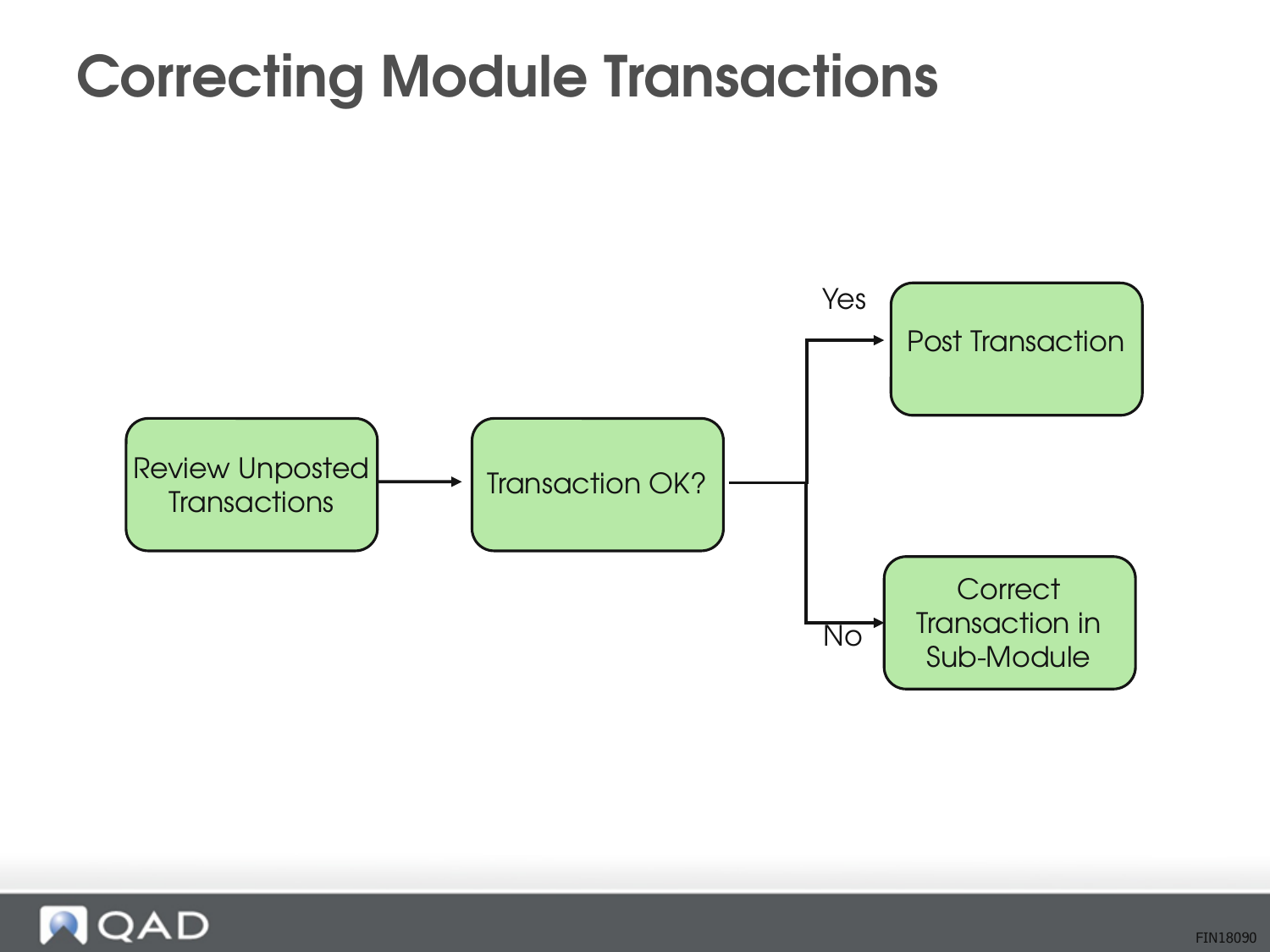

# Correcting Module Transactions
Yes

Post Transaction

Review Unposted Transactions

Transaction OK?

Correct Transaction in Sub-Module
No
FIN18090